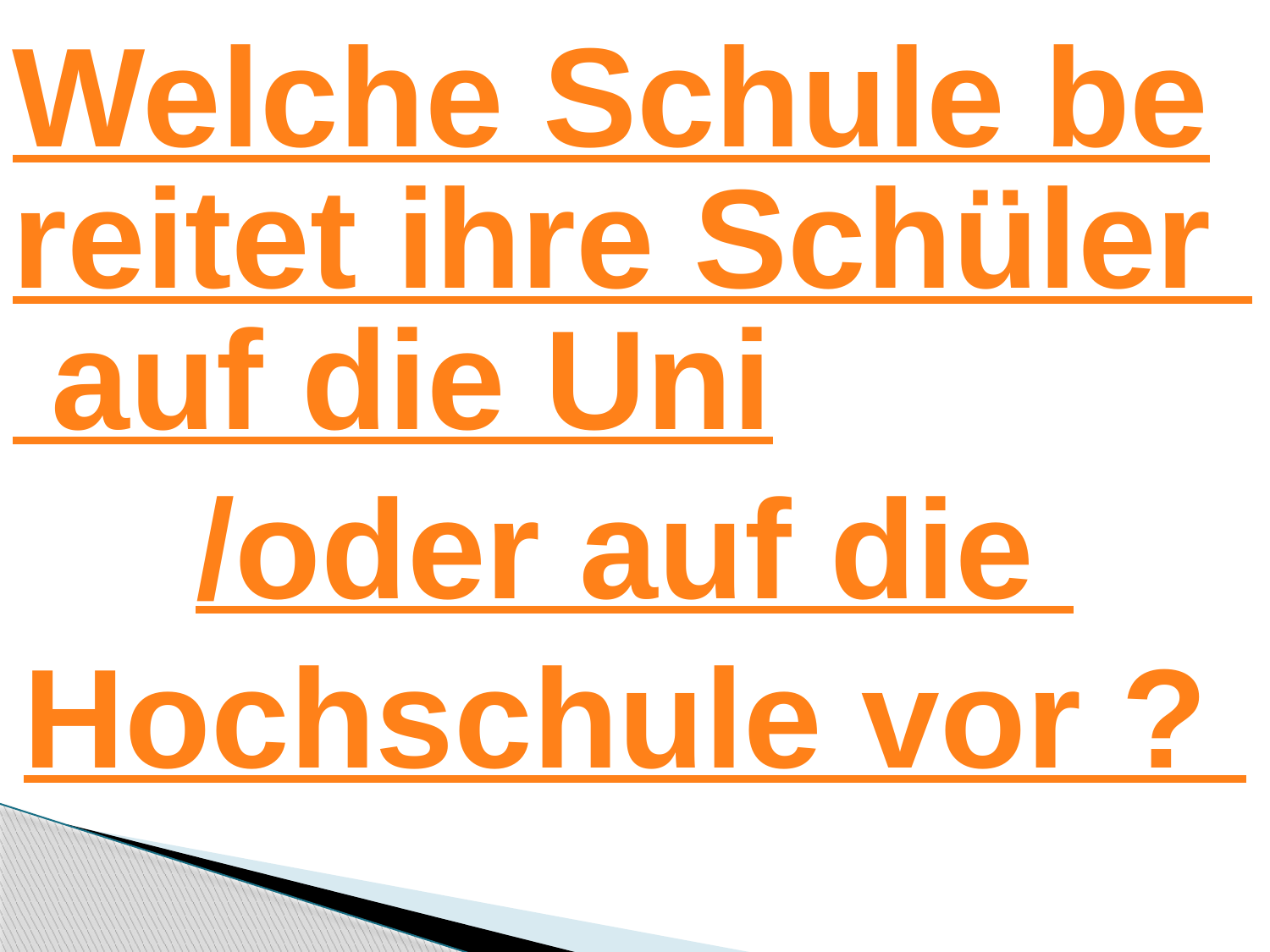

Welche Schule bereitet ihre Schüler  auf die Uni/oder auf die Hochschule vor ?